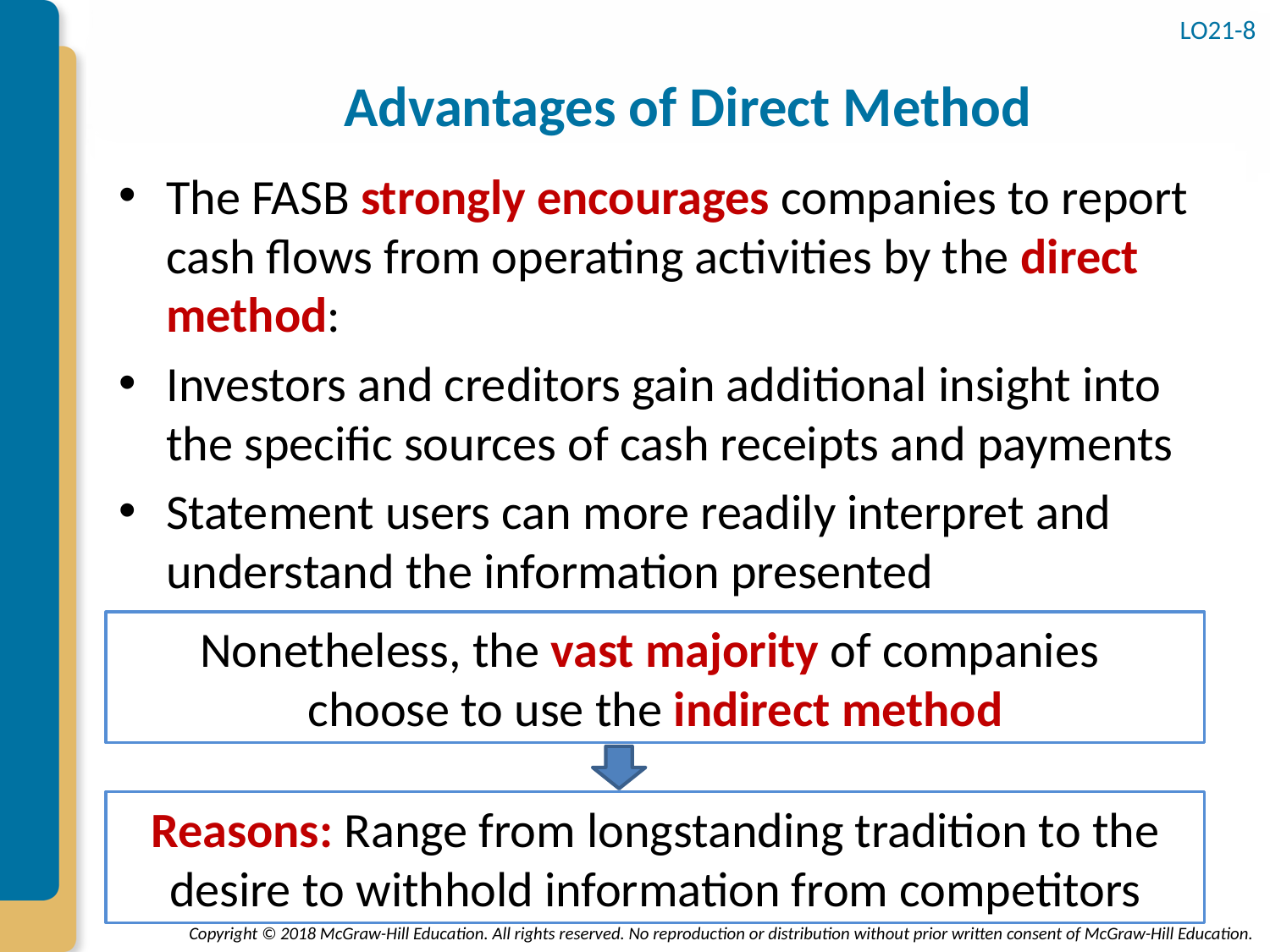

# Advantages of Direct Method
LO21-8
The FASB strongly encourages companies to report cash flows from operating activities by the direct method:
Investors and creditors gain additional insight into the specific sources of cash receipts and payments
Statement users can more readily interpret and understand the information presented
Nonetheless, the vast majority of companies
choose to use the indirect method

Reasons: Range from longstanding tradition to the desire to withhold information from competitors